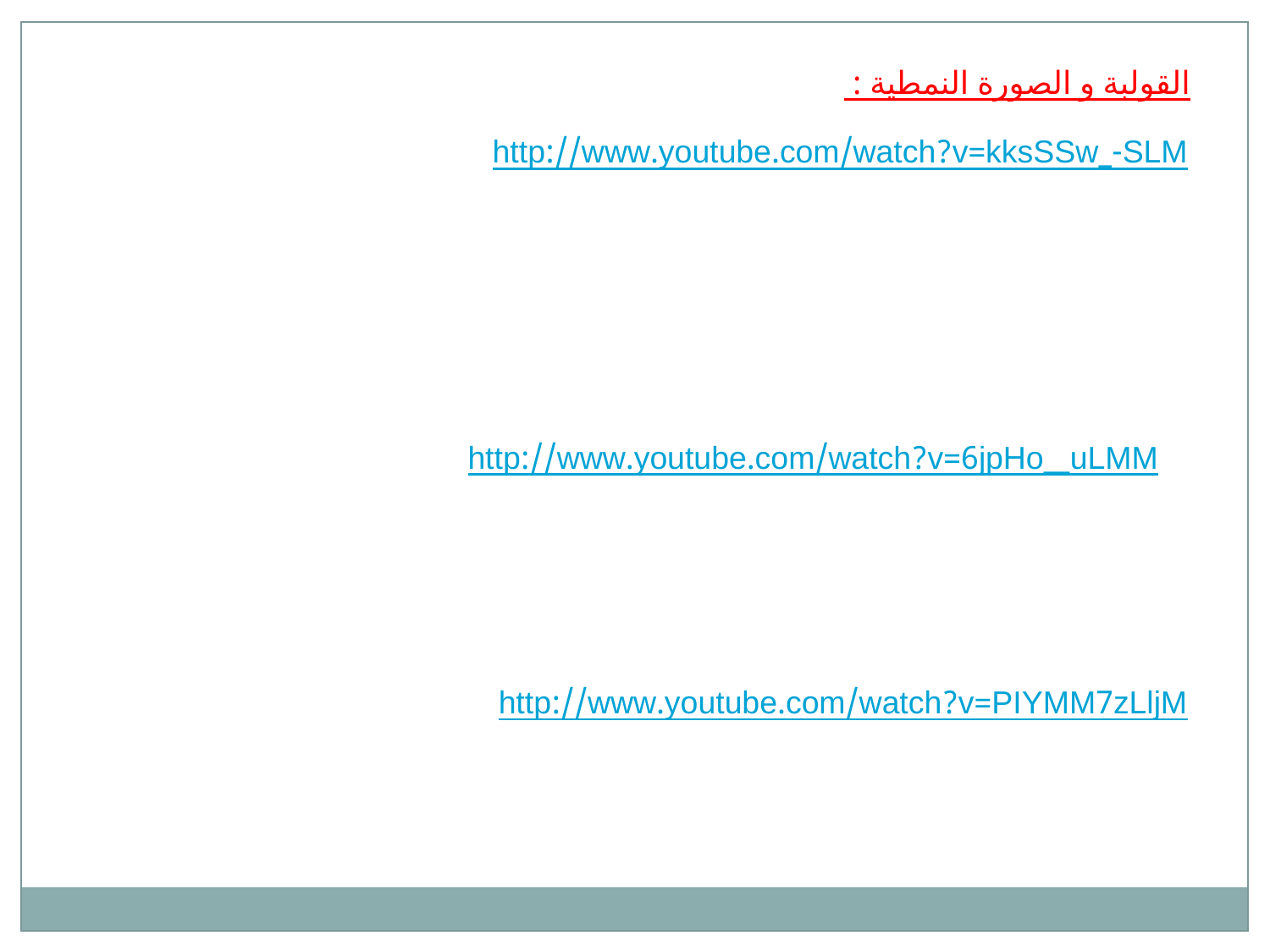

القولبة و الصورة النمطية :
http://www.youtube.com/watch?v=kksSSw_-SLM

http://www.youtube.com/watch?v=6jpHo__uLMM

http://www.youtube.com/watch?v=PIYMM7zLljM